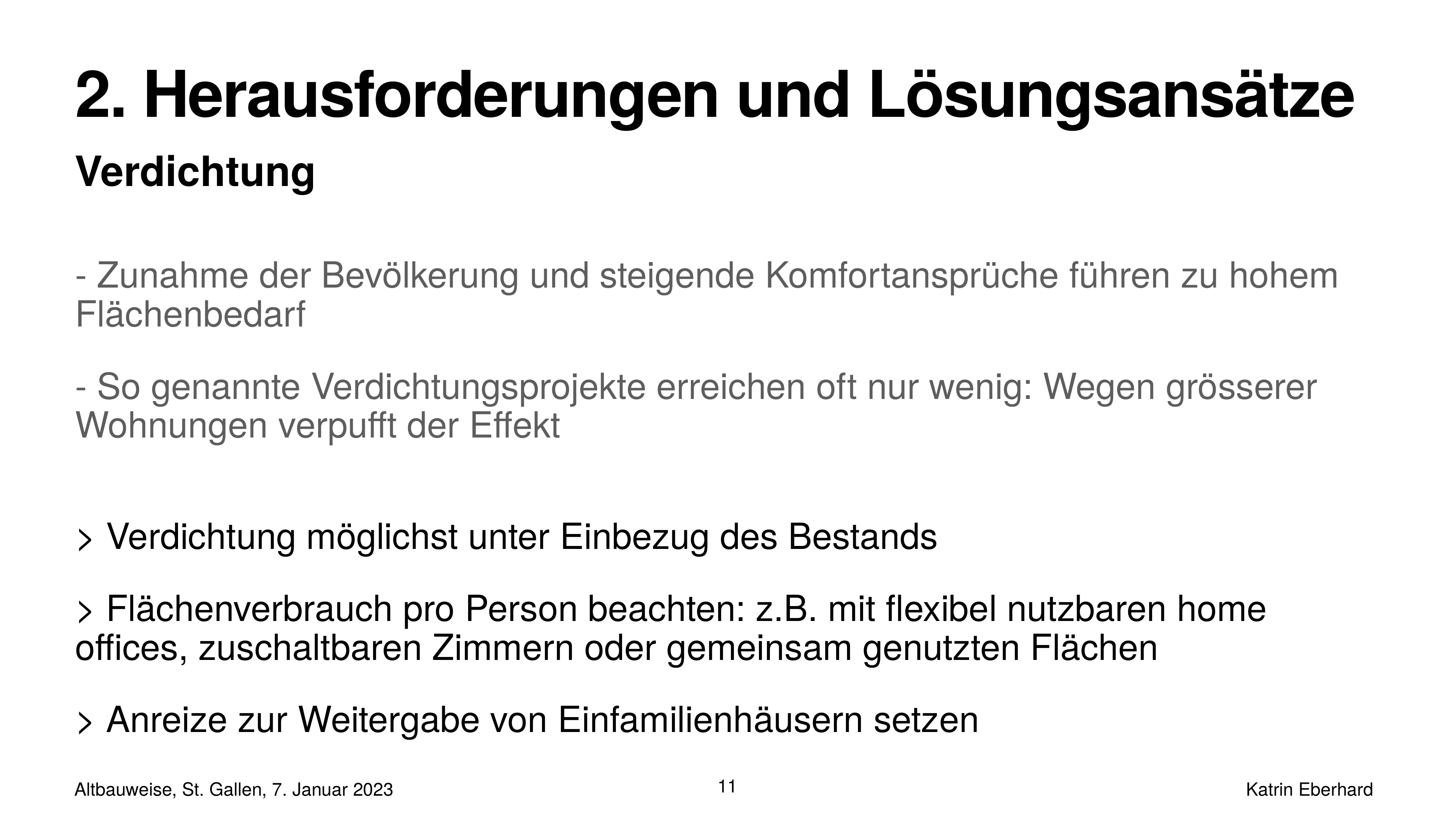

# 2. Herausforderungen und Lösungsansätze
Verdichtung
- Zunahme der Bevölkerung und steigende Komfortansprüche führen zu hohem Flächenbedarf
- So genannte Verdichtungsprojekte erreichen oft nur wenig: Wegen grösserer Wohnungen verpufft der Effekt
> Verdichtung möglichst unter Einbezug des Bestands
> Flächenverbrauch pro Person beachten: z.B. mit flexibel nutzbaren home offices, zuschaltbaren Zimmern oder gemeinsam genutzten Flächen
> Anreize zur Weitergabe von Einfamilienhäusern setzen
Altbauweise, St. Gallen, 7. Januar 2023                                                                                                                                                                        Katrin Eberhard
11